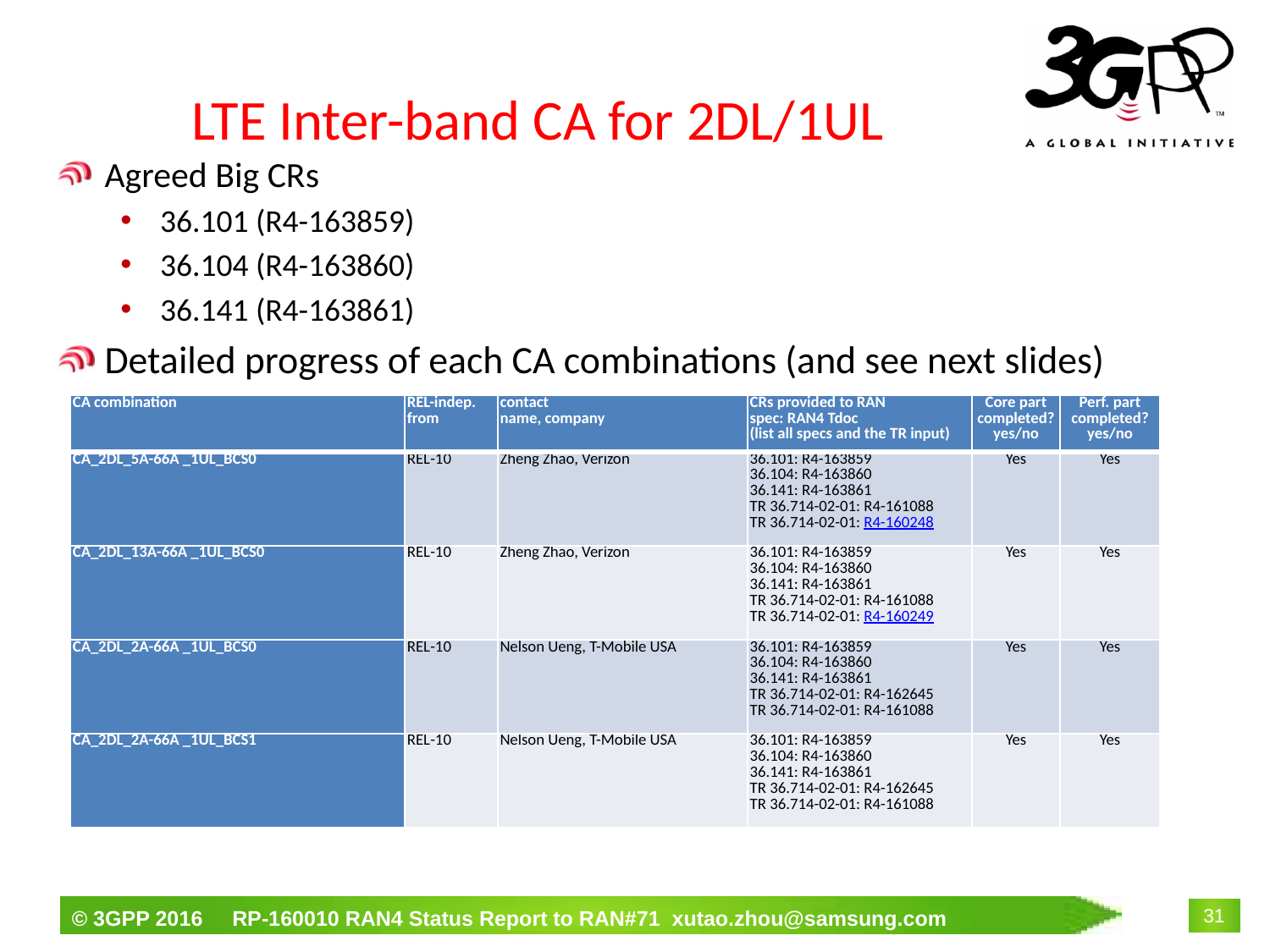

# LTE Inter-band CA for 2DL/1UL
Agreed Big CRs
36.101 (R4-163859)
36.104 (R4-163860)
36.141 (R4-163861)
Detailed progress of each CA combinations (and see next slides)

| CA combination | REL-indep. from | contact name, company | CRs provided to RAN spec: RAN4 Tdoc (list all specs and the TR input) | Core part completed? yes/no | Perf. part completed? yes/no |
| --- | --- | --- | --- | --- | --- |
| CA\_2DL\_5A-66A \_1UL\_BCS0 | REL-10 | Zheng Zhao, Verizon | 36.101: R4-163859 36.104: R4-163860 36.141: R4-163861 TR 36.714-02-01: R4-161088 TR 36.714-02-01: R4-160248 | Yes | Yes |
| CA\_2DL\_13A-66A \_1UL\_BCS0 | REL-10 | Zheng Zhao, Verizon | 36.101: R4-163859 36.104: R4-163860 36.141: R4-163861 TR 36.714-02-01: R4-161088 TR 36.714-02-01: R4-160249 | Yes | Yes |
| CA\_2DL\_2A-66A \_1UL\_BCS0 | REL-10 | Nelson Ueng, T-Mobile USA | 36.101: R4-163859 36.104: R4-163860 36.141: R4-163861 TR 36.714-02-01: R4-162645 TR 36.714-02-01: R4-161088 | Yes | Yes |
| CA\_2DL\_2A-66A \_1UL\_BCS1 | REL-10 | Nelson Ueng, T-Mobile USA | 36.101: R4-163859 36.104: R4-163860 36.141: R4-163861 TR 36.714-02-01: R4-162645 TR 36.714-02-01: R4-161088 | Yes | Yes |